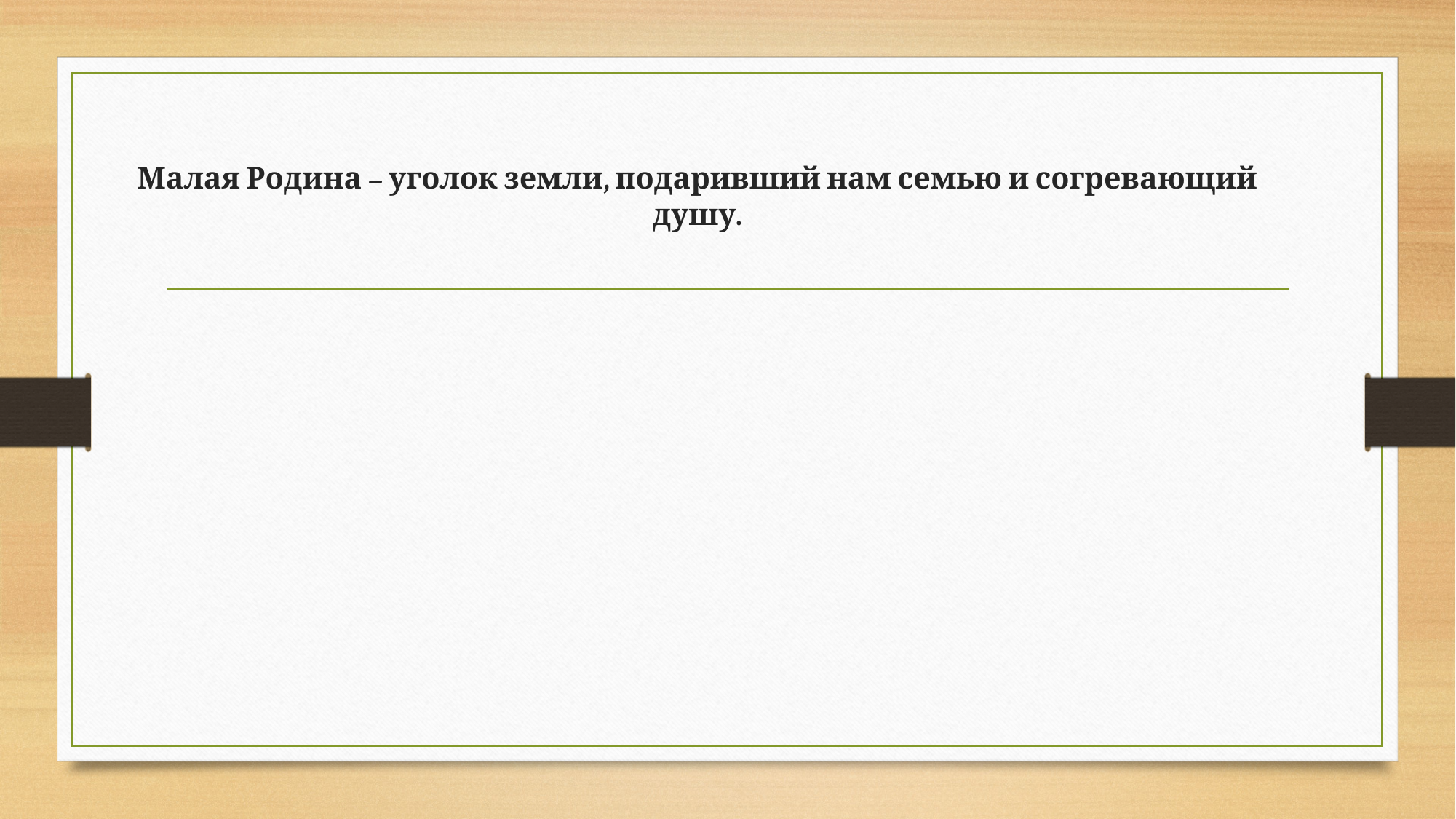

# Малая Родина – уголок земли, подаривший нам семью и согревающий душу.